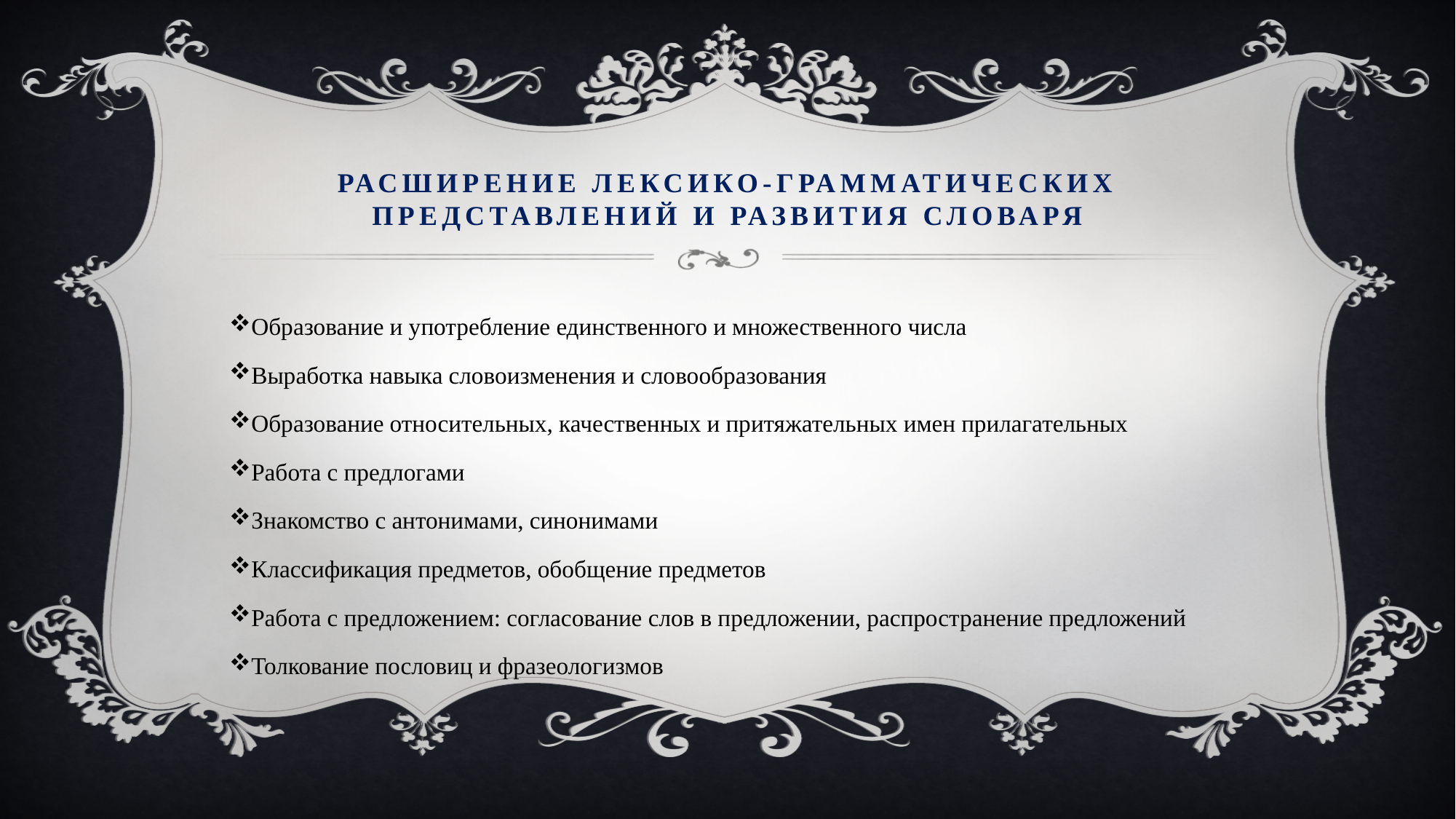

# Расширение лексико-грамматических представлений и развития словаря
Образование и употребление единственного и множественного числа
Выработка навыка словоизменения и словообразования
Образование относительных, качественных и притяжательных имен прилагательных
Работа с предлогами
Знакомство с антонимами, синонимами
Классификация предметов, обобщение предметов
Работа с предложением: согласование слов в предложении, распространение предложений
Толкование пословиц и фразеологизмов